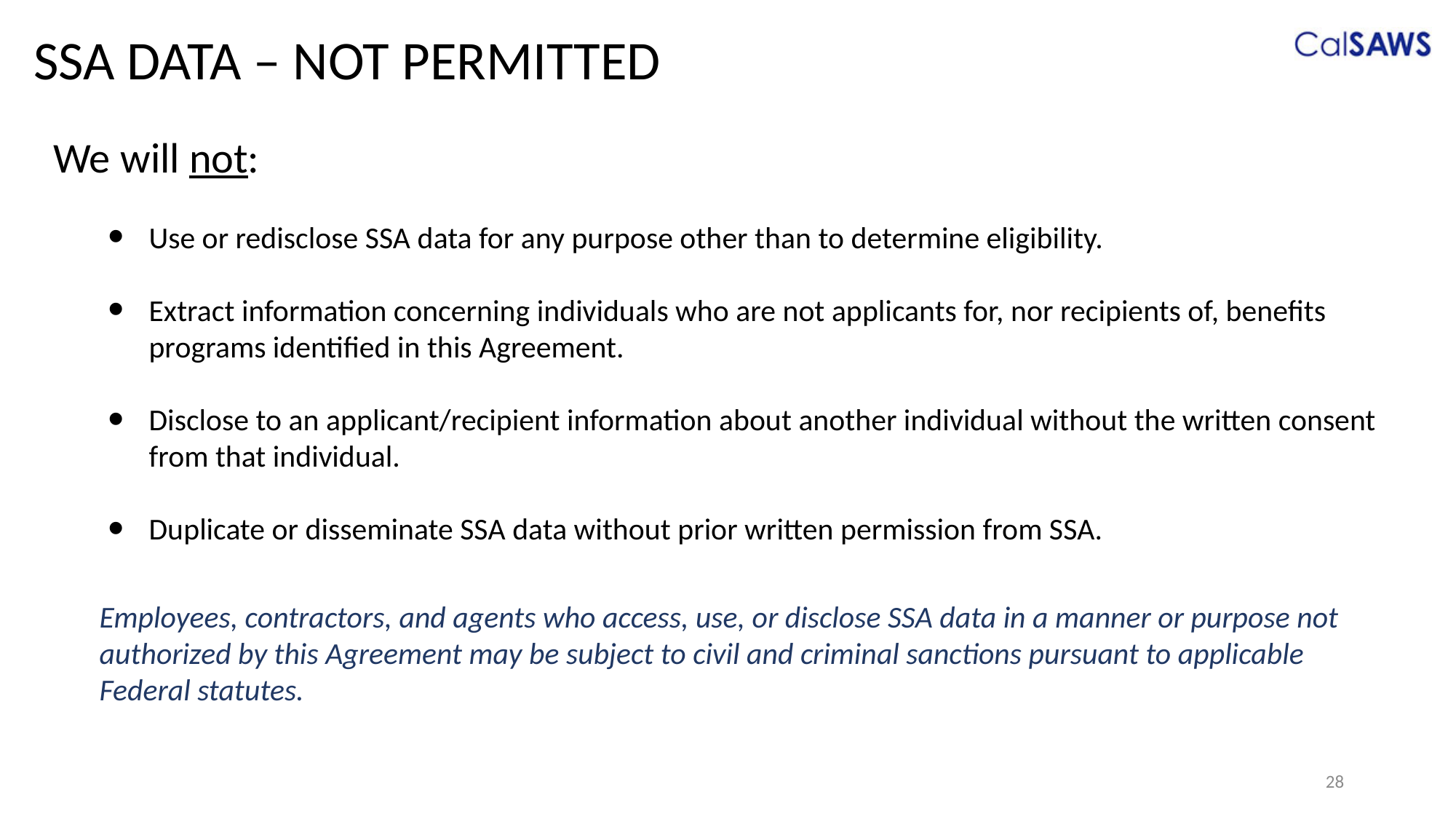

# SSA DATA – NOT PERMITTED
We will not:

Use or redisclose SSA data for any purpose other than to determine eligibility.

Extract information concerning individuals who are not applicants for, nor recipients of, benefits programs identified in this Agreement.

Disclose to an applicant/recipient information about another individual without the written consent from that individual.

Duplicate or disseminate SSA data without prior written permission from SSA.

Employees, contractors, and agents who access, use, or disclose SSA data in a manner or purpose not authorized by this Agreement may be subject to civil and criminal sanctions pursuant to applicable Federal statutes.
28